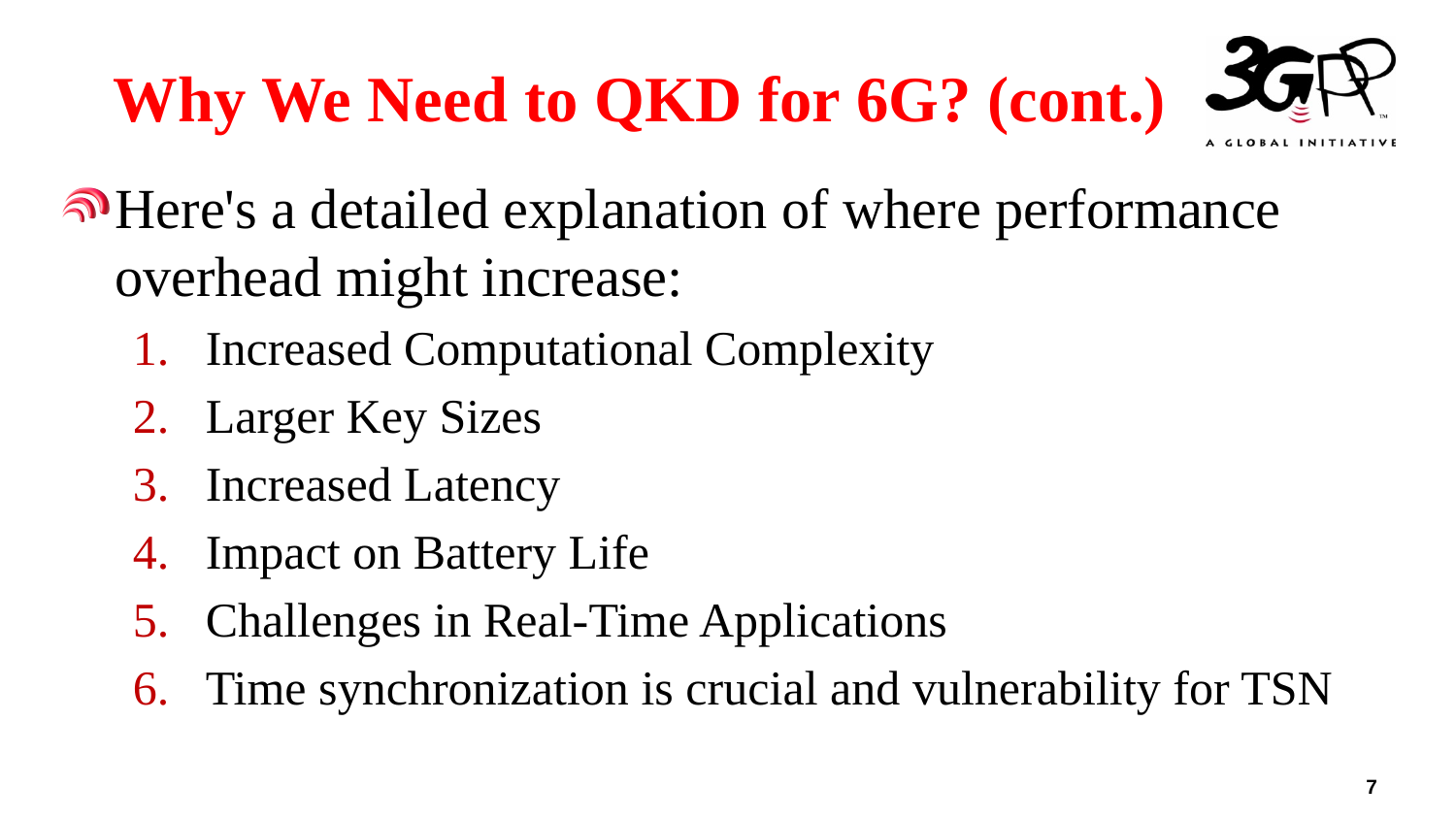

# Why We Need to QKD for 6G? (cont.)
Here's a detailed explanation of where performance overhead might increase:
Increased Computational Complexity
Larger Key Sizes
Increased Latency
Impact on Battery Life
Challenges in Real-Time Applications
Time synchronization is crucial and vulnerability for TSN